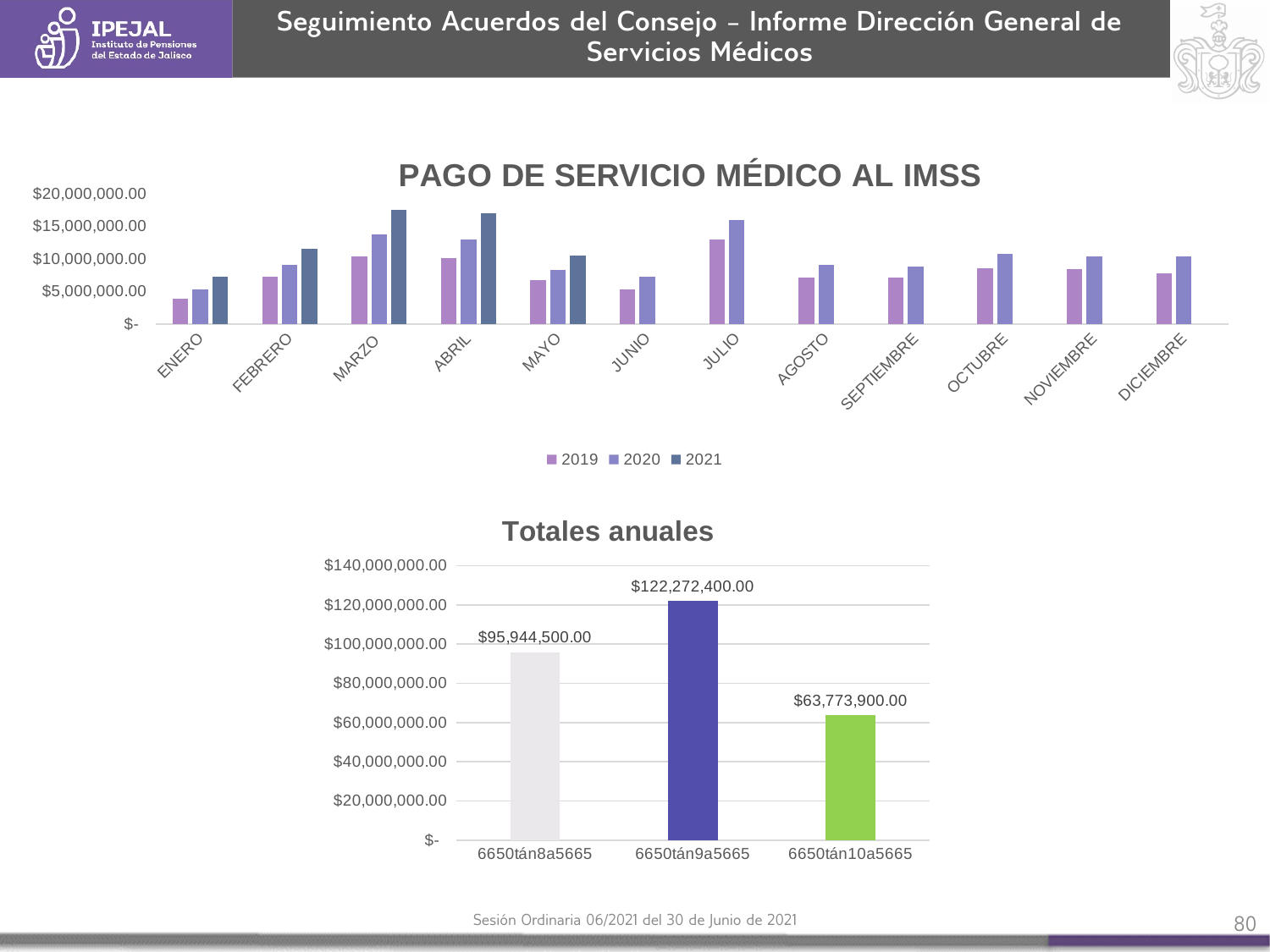

Seguimiento Acuerdos del Consejo – Informe Dirección General de Servicios Médicos

### Chart: PAGO DE SERVICIO MÉDICO AL IMSS

| Category | 2019 | 2020 | 2021 |
|---|---|---|---|
| ENERO | 3891000.0 | 5307900.0 | 7237500.0 |
| FEBRERO | 7344300.0 | 9119400.0 | 11517350.0 |
| MARZO  | 10365600.0 | 13718500.0 | 17462200.0 |
| ABRIL | 10153950.0 | 12976300.0 | 17063650.0 |
| MAYO | 6725850.0 | 8382650.0 | 10493200.0 |
| JUNIO | 5384400.0 | 7237050.0 | None |
| JULIO | 13021800.0 | 15905750.0 | None |
| AGOSTO | 7153450.0 | 9086300.0 | None |
| SEPTIEMBRE | 7151800.0 | 8869400.0 | None |
| OCTUBRE | 8552450.0 | 10847400.0 | None |
| NOVIEMBRE | 8390150.0 | 10416350.0 | None |
| DICIEMBRE | 7809750.0 | 10405400.0 | None |

### Chart: Totales anuales

| Category |  |
|---|---|
| 2019 | 95944500.0 |
| 2020 | 122272400.0 |
| 2021 | 63773900.0 |
Sesión Ordinaria 06/2021 del 30 de Junio de 2021
80